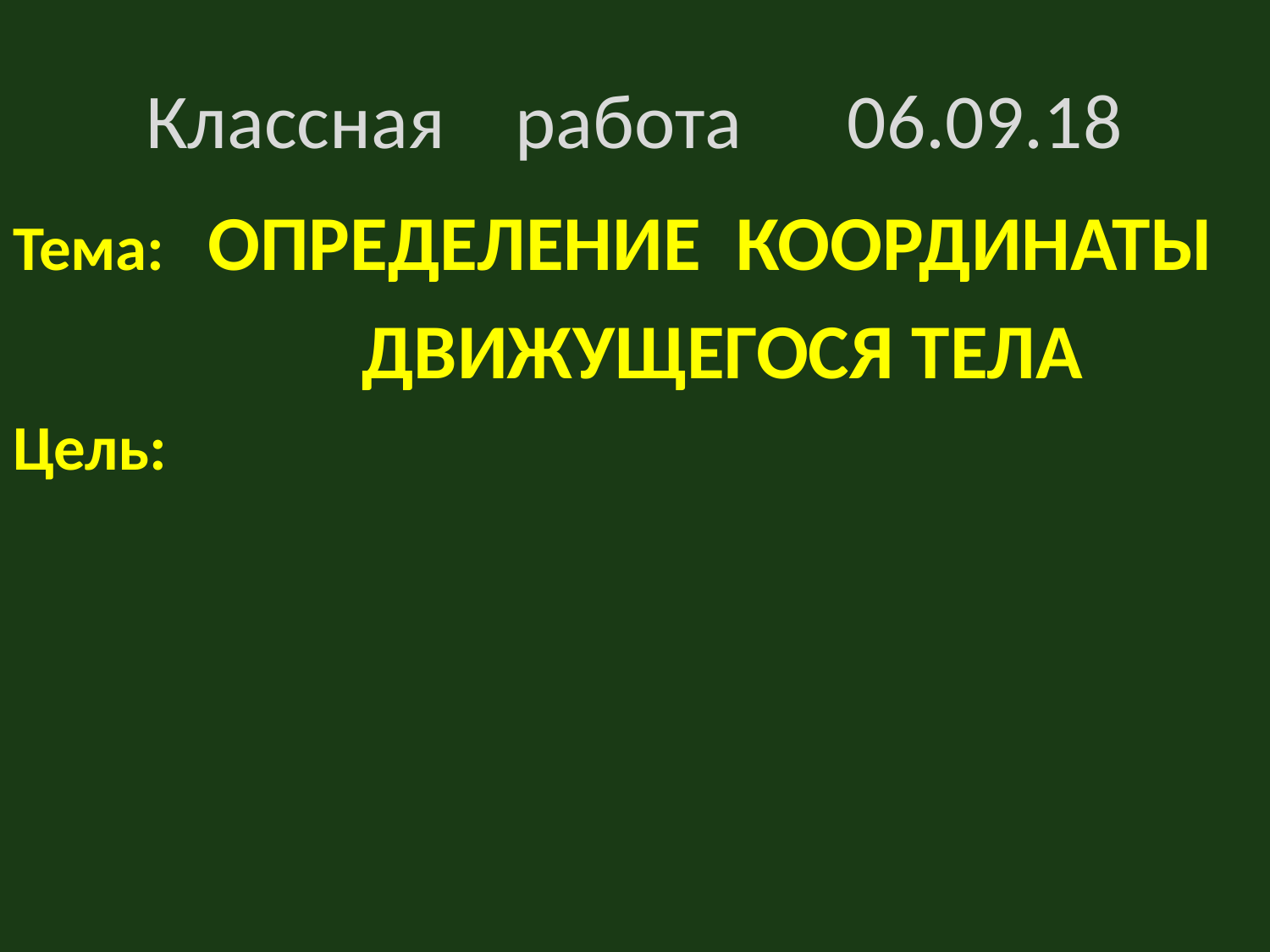

# Классная    работа      06.09.18
Тема:   ОПРЕДЕЛЕНИЕ  КООРДИНАТЫ
          ДВИЖУЩЕГОСЯ ТЕЛА
Цель: